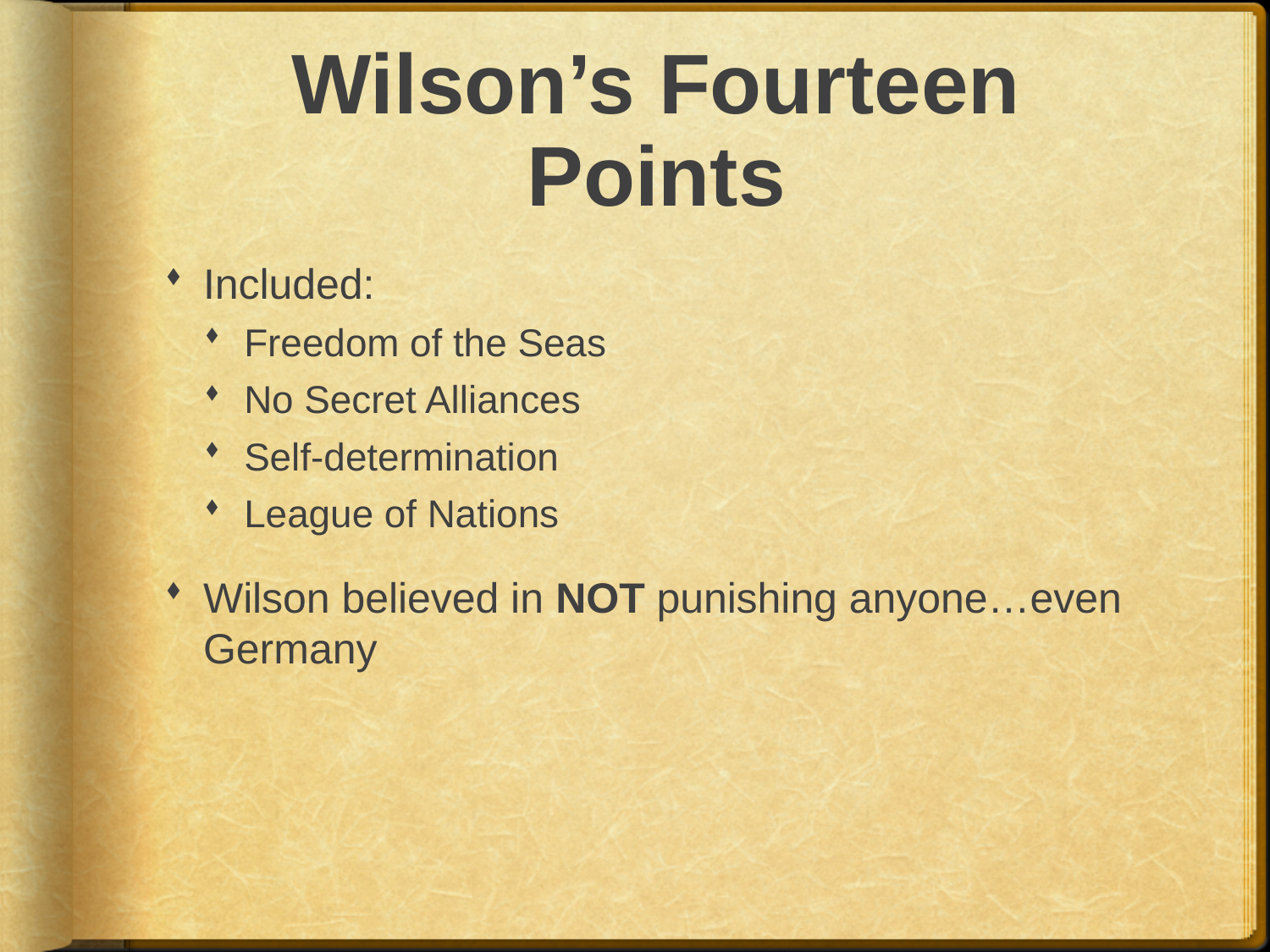

# Wilson’s Fourteen Points
Included:
Freedom of the Seas
No Secret Alliances
Self-determination
League of Nations
Wilson believed in NOT punishing anyone…even Germany